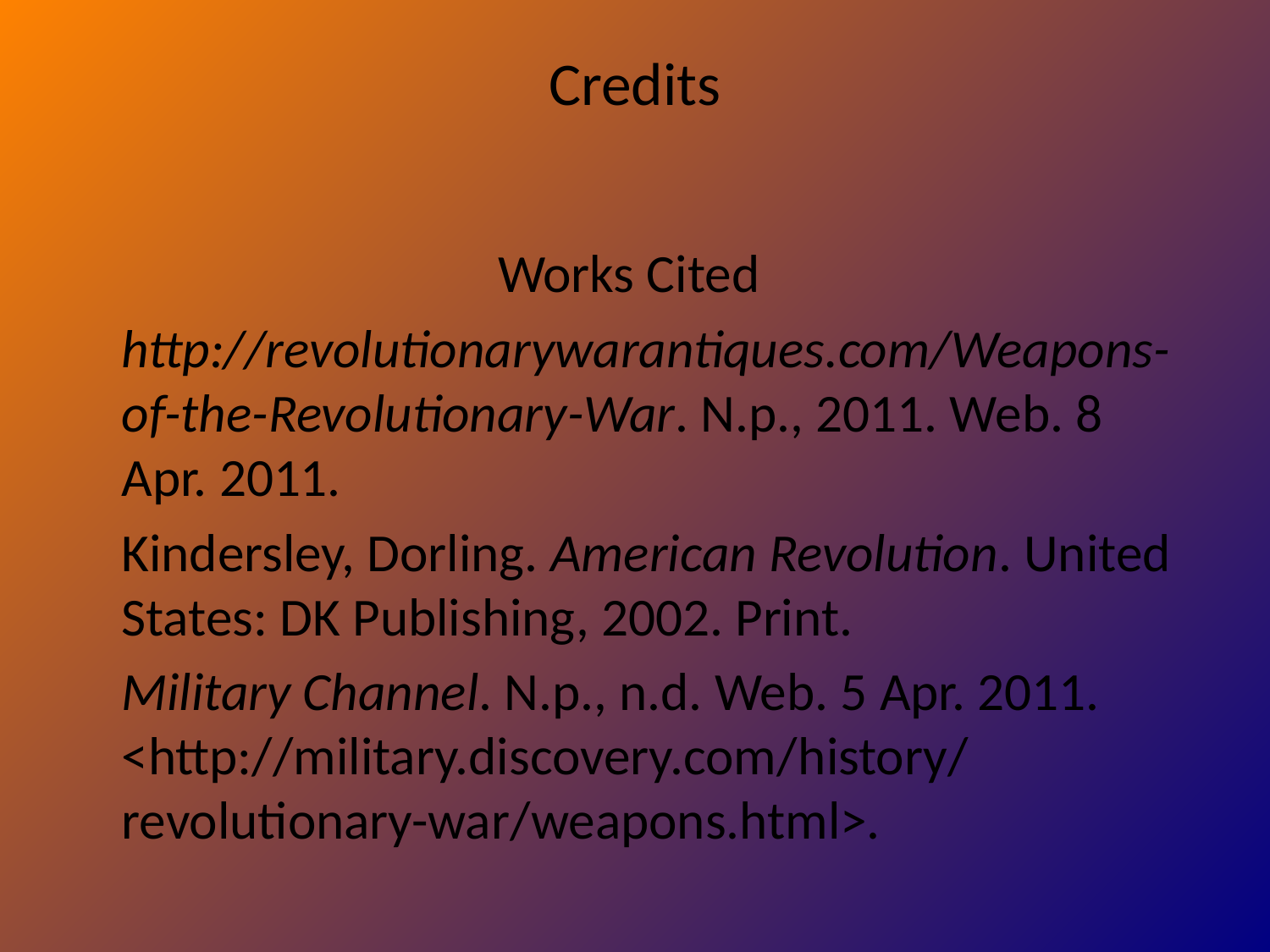

# Credits
Works Cited
	http://revolutionarywarantiques.com/‌Weapons-of-the-Revolutionary-War. N.p., 2011. Web. 8 Apr. 2011.
	Kindersley, Dorling. American Revolution. United States: DK Publishing, 2002. Print.
	Military Channel. N.p., n.d. Web. 5 Apr. 2011. <http://military.discovery.com/‌history/‌revolutionary-war/‌weapons.html>.